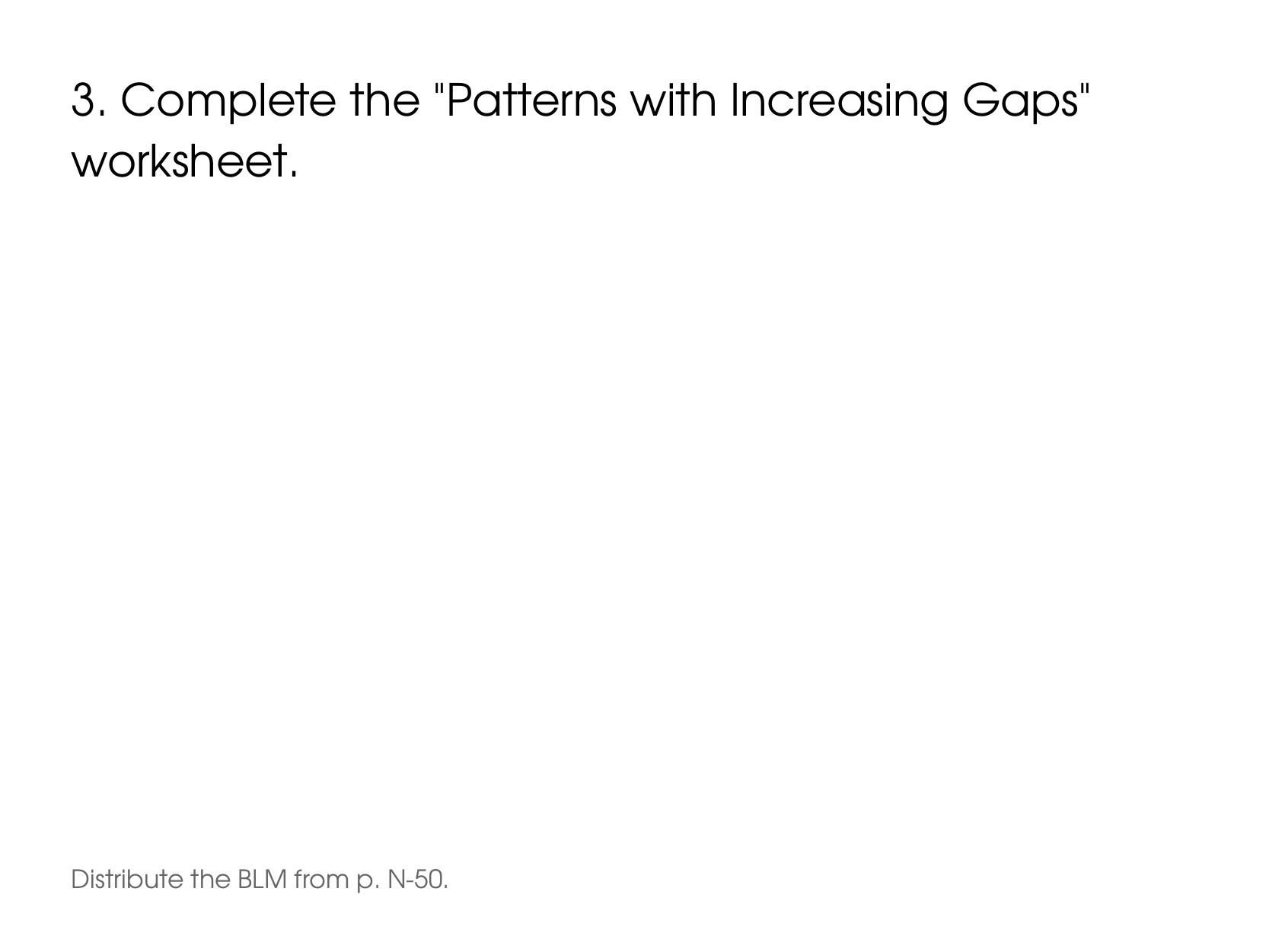

3. Complete the "Patterns with Increasing Gaps" worksheet.
Distribute the BLM from p. N-50.